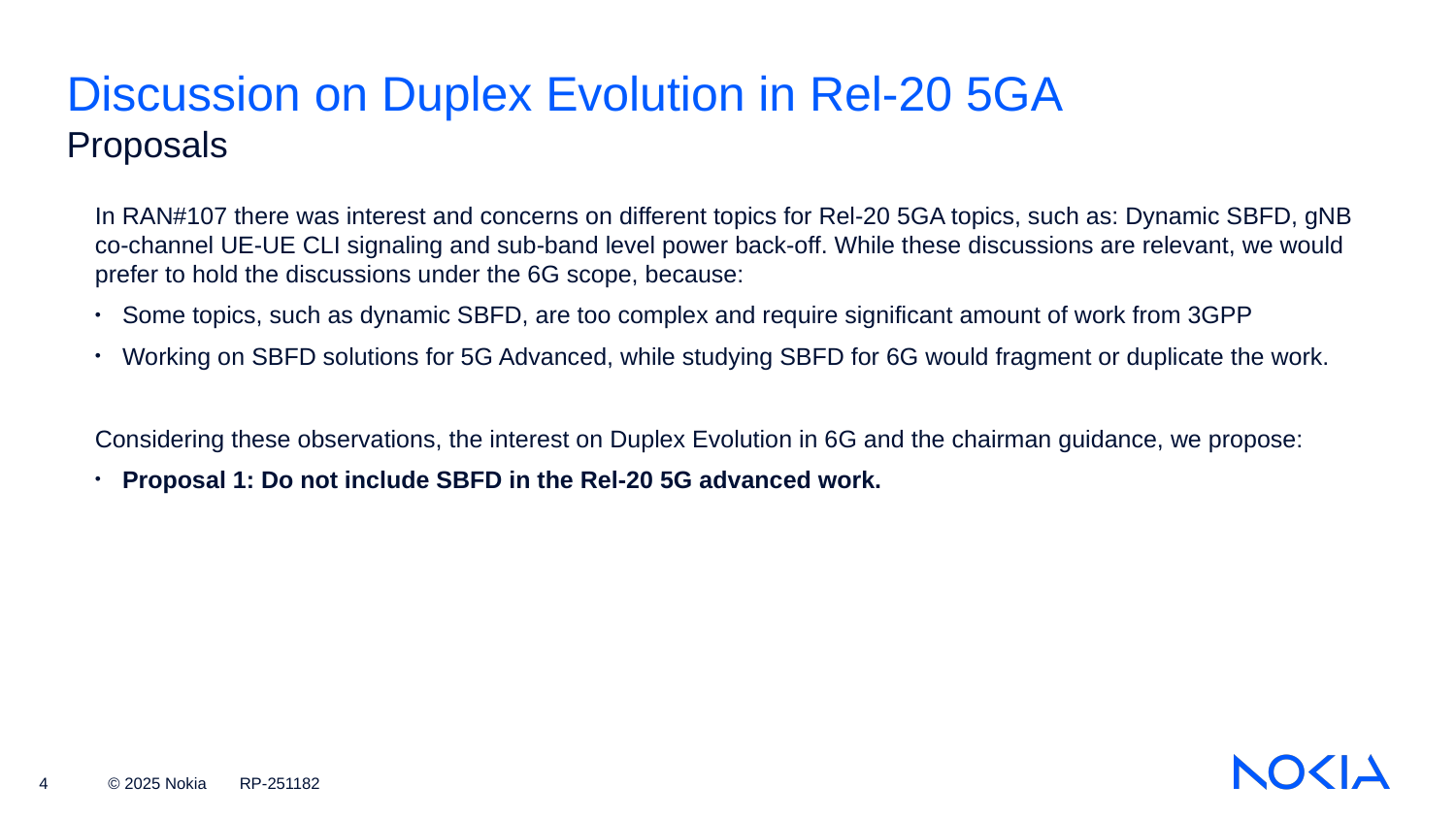

# Discussion on Duplex Evolution in Rel-20 5GA
Proposals
In RAN#107 there was interest and concerns on different topics for Rel-20 5GA topics, such as: Dynamic SBFD, gNB co-channel UE-UE CLI signaling and sub-band level power back-off. While these discussions are relevant, we would prefer to hold the discussions under the 6G scope, because:
Some topics, such as dynamic SBFD, are too complex and require significant amount of work from 3GPP
Working on SBFD solutions for 5G Advanced, while studying SBFD for 6G would fragment or duplicate the work.

Considering these observations, the interest on Duplex Evolution in 6G and the chairman guidance, we propose:
Proposal 1: Do not include SBFD in the Rel-20 5G advanced work.

RP-251182